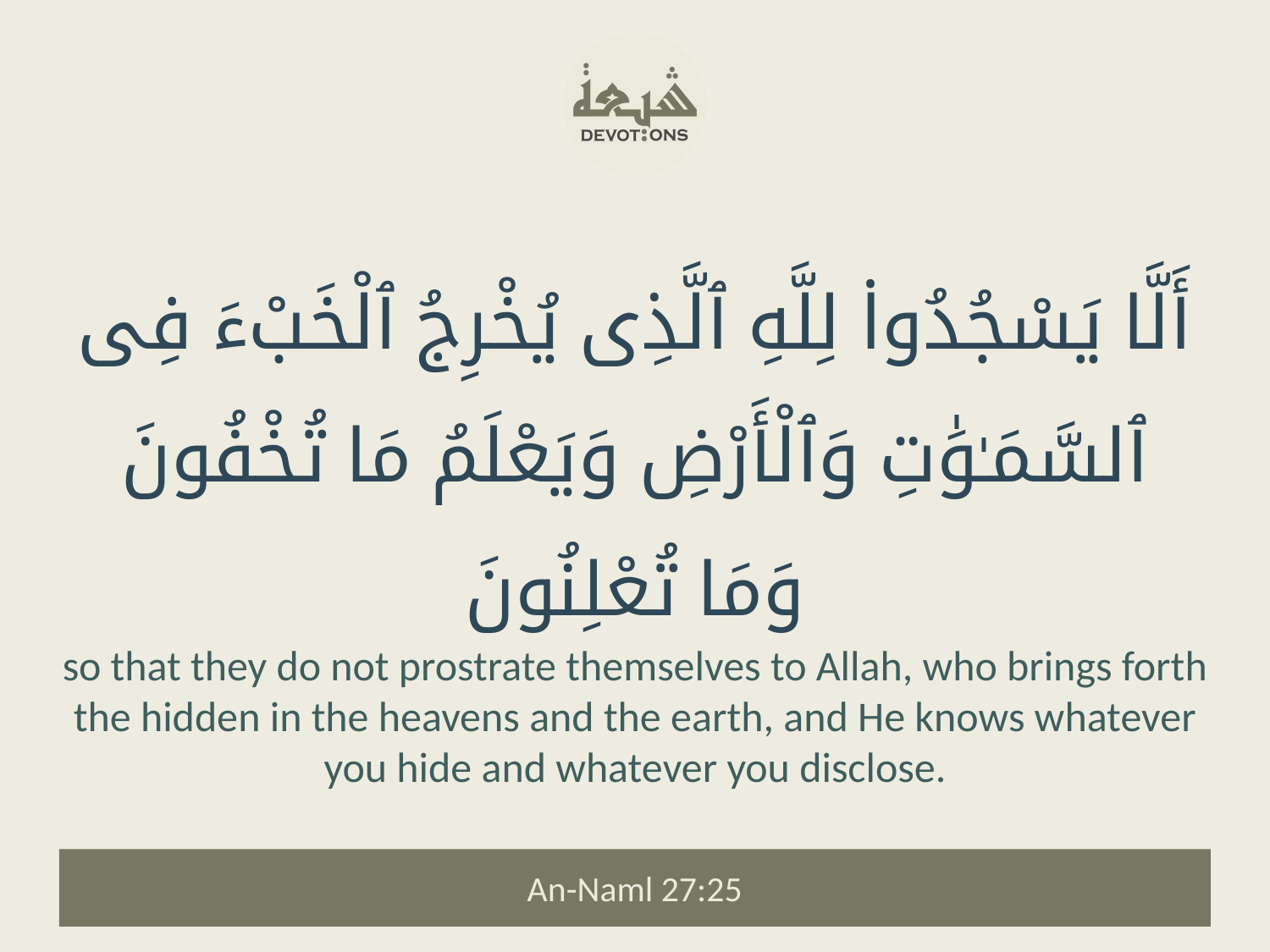

أَلَّا يَسْجُدُوا۟ لِلَّهِ ٱلَّذِى يُخْرِجُ ٱلْخَبْءَ فِى ٱلسَّمَـٰوَٰتِ وَٱلْأَرْضِ وَيَعْلَمُ مَا تُخْفُونَ وَمَا تُعْلِنُونَ
so that they do not prostrate themselves to Allah, who brings forth the hidden in the heavens and the earth, and He knows whatever you hide and whatever you disclose.
An-Naml 27:25